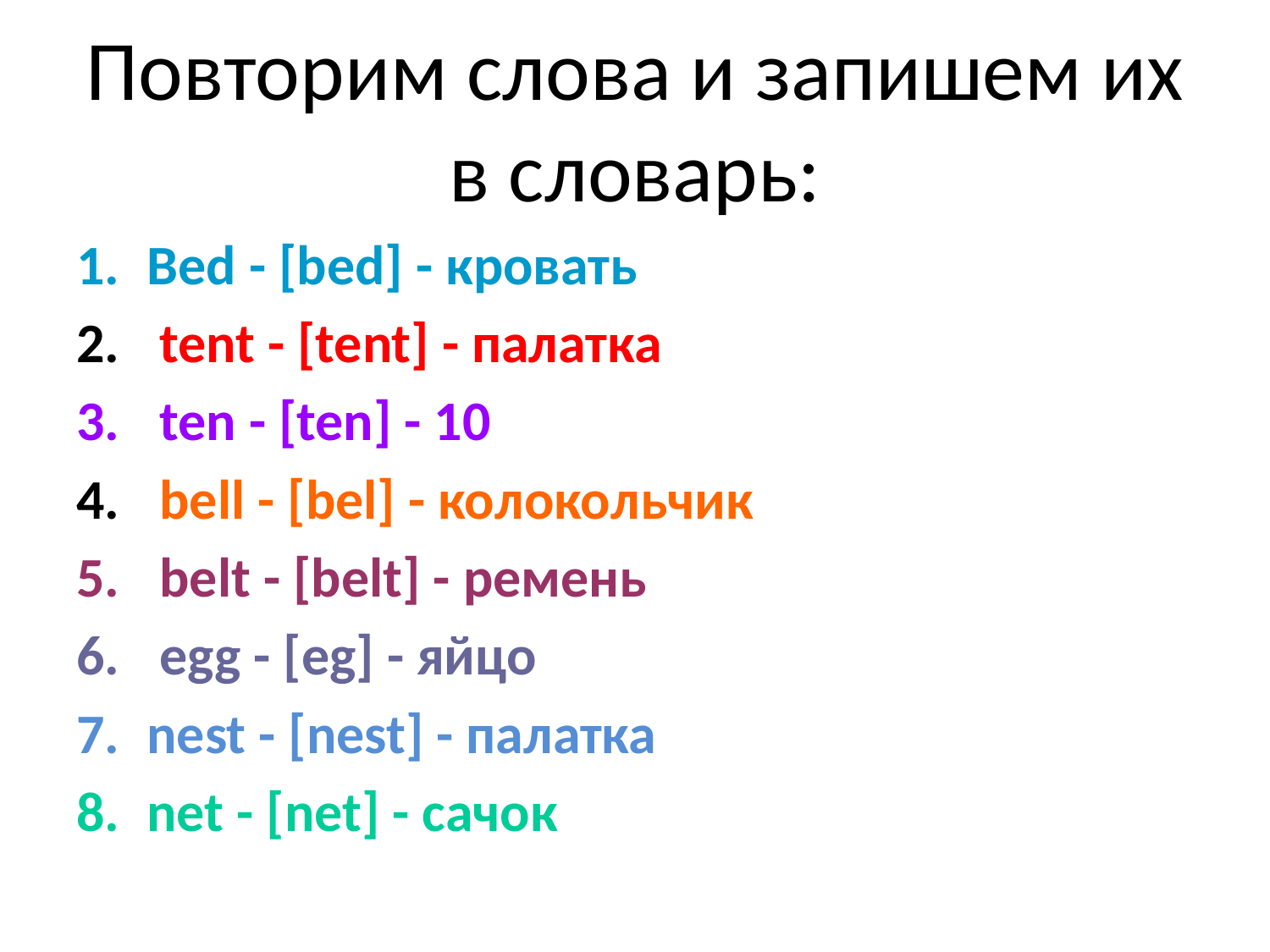

# Повторим слова и запишем их в словарь:
Bed - [bed] - кровать
 tent - [tent] - палатка
 ten - [ten] - 10
 bell - [bel] - колокольчик
 belt - [belt] - ремень
 egg - [eg] - яйцо
nest - [nest] - палатка
net - [net] - сачок